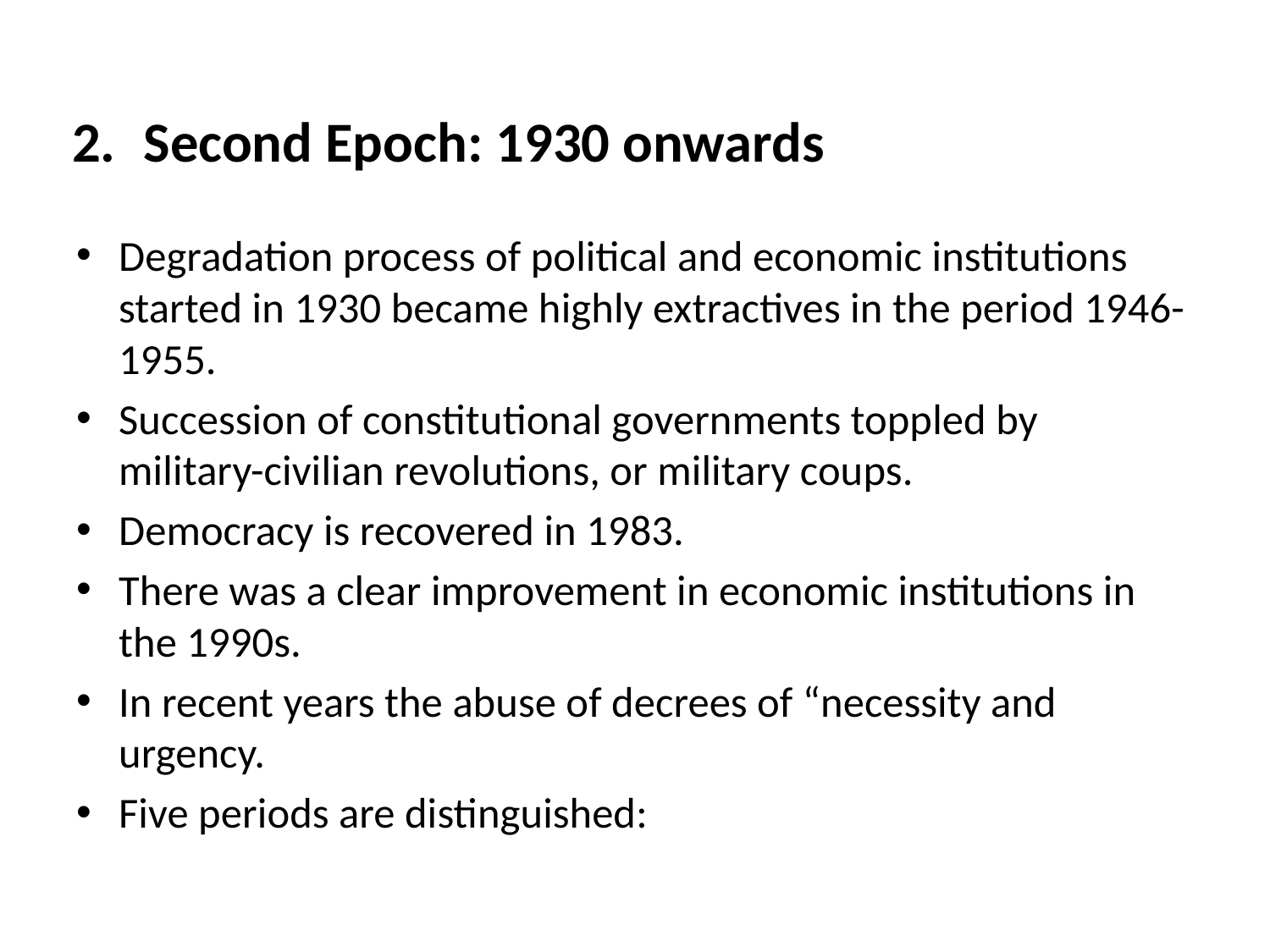

Second Epoch: 1930 onwards
Degradation process of political and economic institutions started in 1930 became highly extractives in the period 1946-1955.
Succession of constitutional governments toppled by military-civilian revolutions, or military coups.
Democracy is recovered in 1983.
There was a clear improvement in economic institutions in the 1990s.
In recent years the abuse of decrees of “necessity and urgency.
Five periods are distinguished: